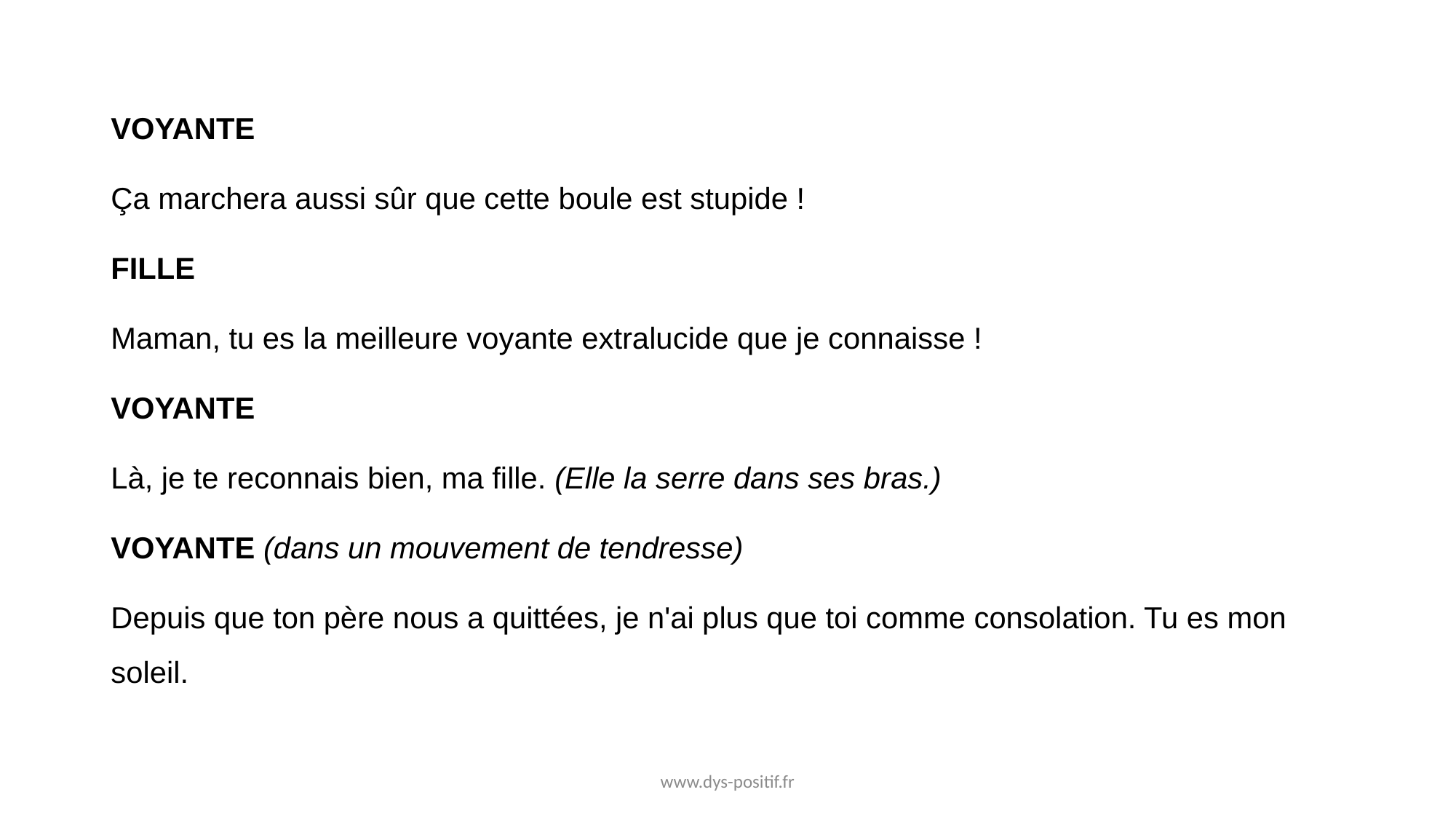

VOYANTE
Ça marchera aussi sûr que cette boule est stupide !
FILLE
Maman, tu es la meilleure voyante extralucide que je connaisse !
VOYANTE
Là, je te reconnais bien, ma fille. (Elle la serre dans ses bras.)
VOYANTE (dans un mouvement de tendresse)
Depuis que ton père nous a quittées, je n'ai plus que toi comme consolation. Tu es mon soleil.

www.dys-positif.fr